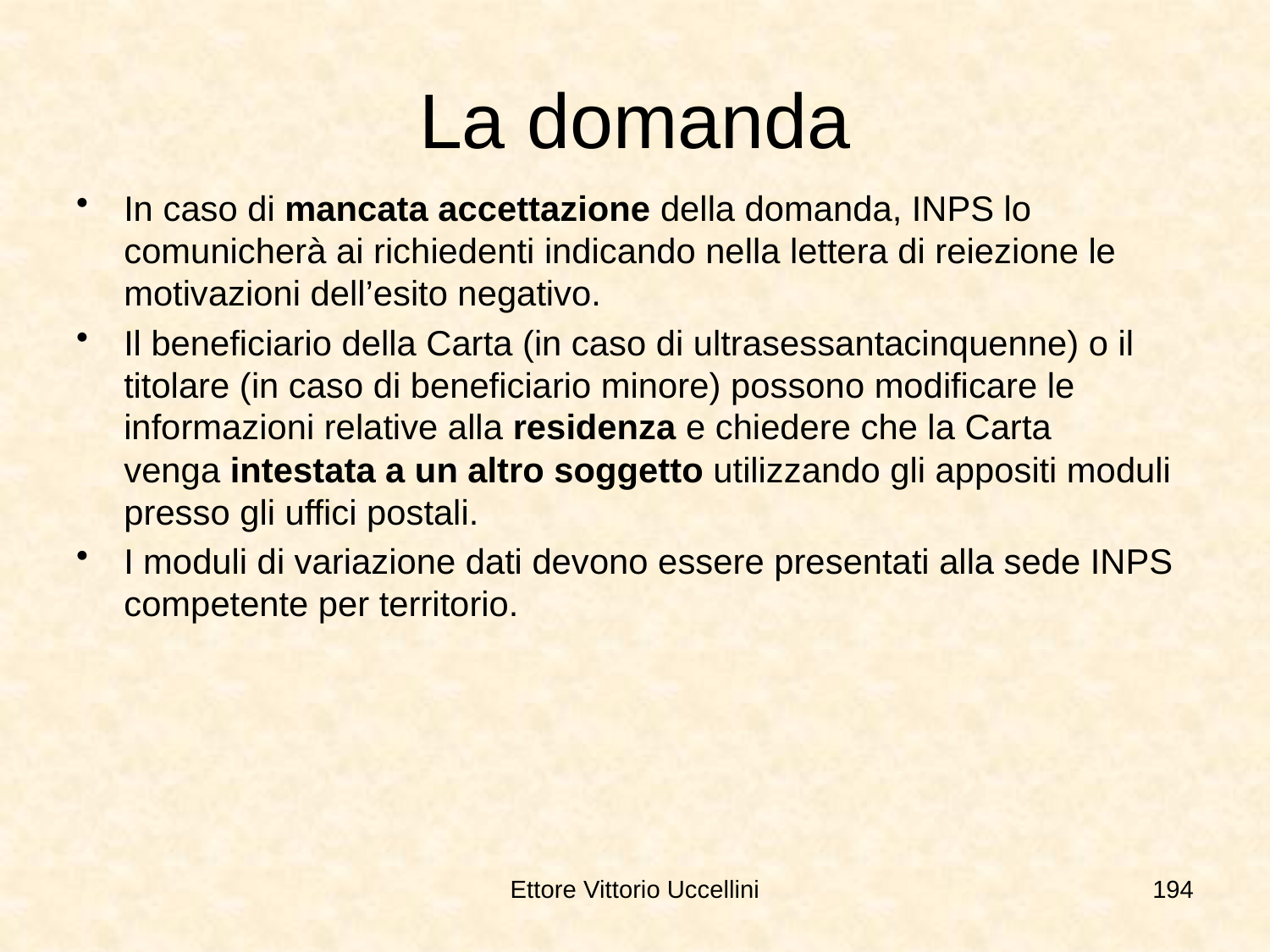

# La domanda
In caso di mancata accettazione della domanda, INPS lo comunicherà ai richiedenti indicando nella lettera di reiezione le motivazioni dell’esito negativo.
Il beneficiario della Carta (in caso di ultrasessantacinquenne) o il titolare (in caso di beneficiario minore) possono modificare le informazioni relative alla residenza e chiedere che la Carta venga intestata a un altro soggetto utilizzando gli appositi moduli presso gli uffici postali.
I moduli di variazione dati devono essere presentati alla sede INPS competente per territorio.

Ettore Vittorio Uccellini
194